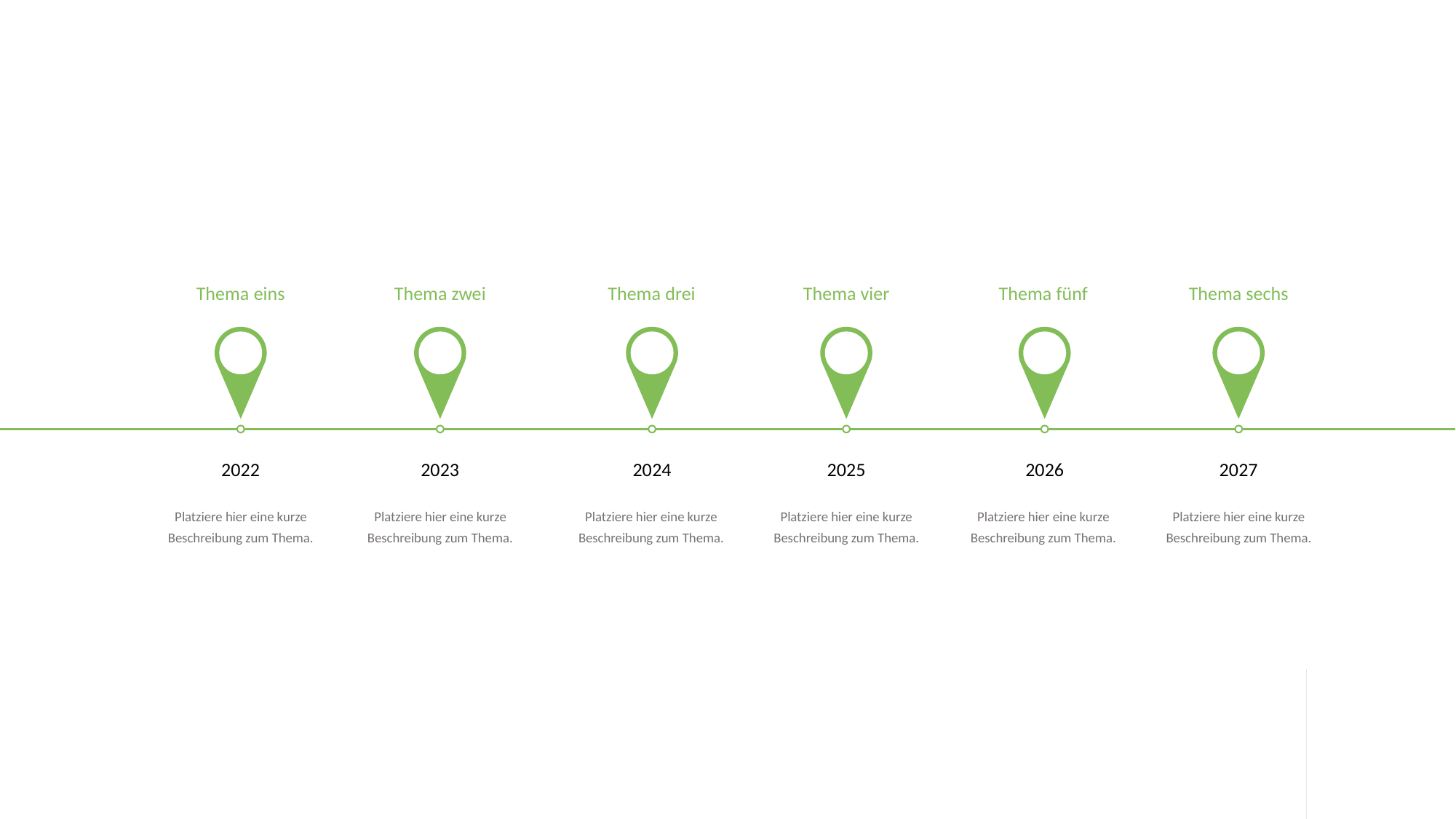

Thema eins
Thema zwei
Thema drei
Thema vier
Thema fünf
Thema sechs

2022
2023
2024
2025
2026
2027
Platziere hier eine kurze Beschreibung zum Thema.
Platziere hier eine kurze Beschreibung zum Thema.
Platziere hier eine kurze Beschreibung zum Thema.
Platziere hier eine kurze Beschreibung zum Thema.
Platziere hier eine kurze Beschreibung zum Thema.
Platziere hier eine kurze Beschreibung zum Thema.